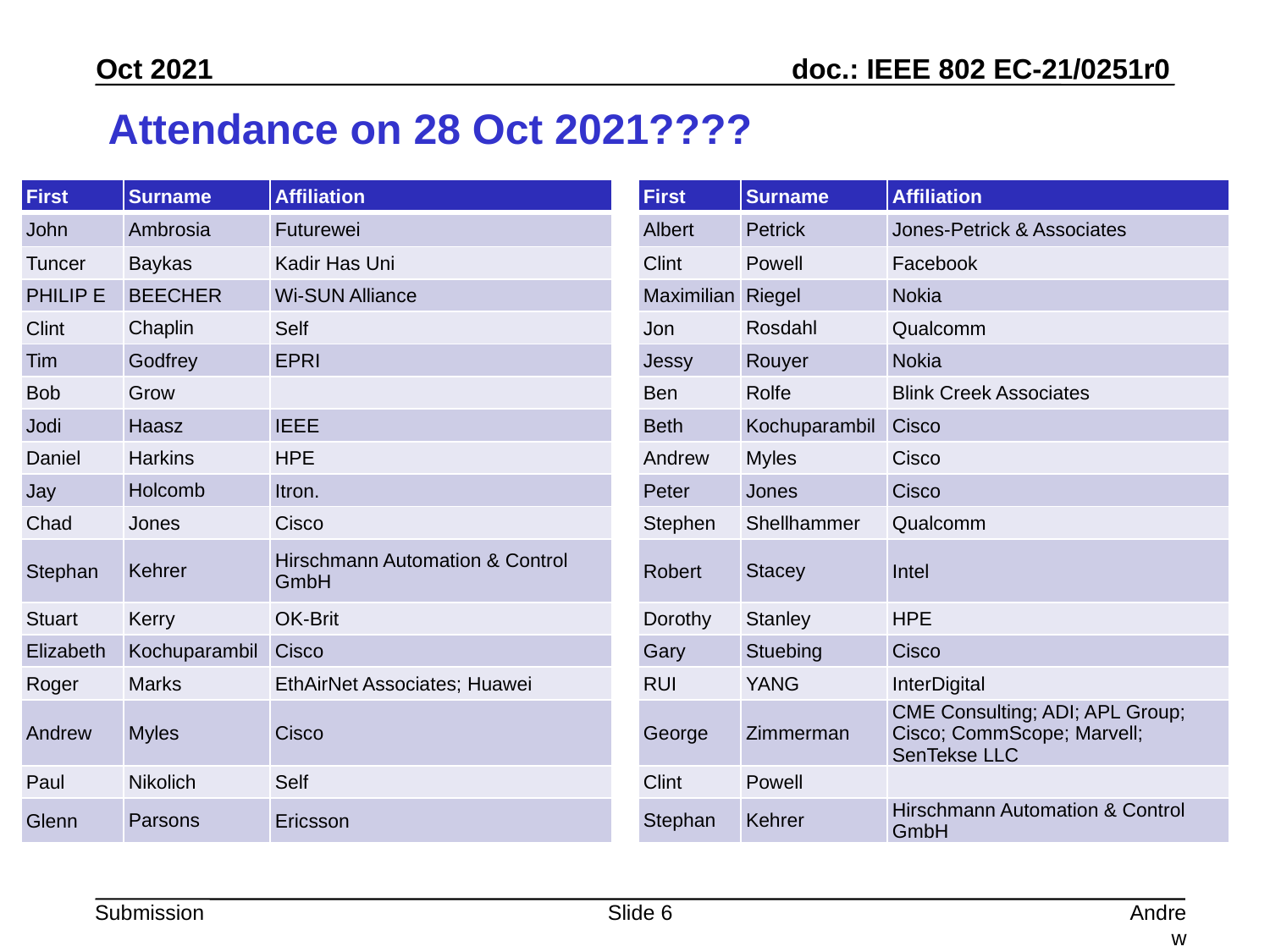

# Attendance on 28 Oct 2021????
| First | Surname | Affiliation |  | First | Surname | Affiliation |
| --- | --- | --- | --- | --- | --- | --- |
| John | Ambrosia | Futurewei |  | Albert | Petrick | Jones-Petrick & Associates |
| Tuncer | Baykas | Kadir Has Uni |  | Clint | Powell | Facebook |
| PHILIP E | BEECHER | Wi-SUN Alliance |  | Maximilian | Riegel | Nokia |
| Clint | Chaplin | Self |  | Jon | Rosdahl | Qualcomm |
| Tim | Godfrey | EPRI |  | Jessy | Rouyer | Nokia |
| Bob | Grow |  |  | Ben | Rolfe | Blink Creek Associates |
| Jodi | Haasz | IEEE |  | Beth | Kochuparambil | Cisco |
| Daniel | Harkins | HPE |  | Andrew | Myles | Cisco |
| Jay | Holcomb | Itron. |  | Peter | Jones | Cisco |
| Chad | Jones | Cisco |  | Stephen | Shellhammer | Qualcomm |
| Stephan | Kehrer | Hirschmann Automation & Control GmbH |  | Robert | Stacey | Intel |
| Stuart | Kerry | OK-Brit |  | Dorothy | Stanley | HPE |
| Elizabeth | Kochuparambil | Cisco |  | Gary | Stuebing | Cisco |
| Roger | Marks | EthAirNet Associates; Huawei |  | RUI | YANG | InterDigital |
| Andrew | Myles | Cisco |  | George | Zimmerman | CME Consulting; ADI; APL Group; Cisco; CommScope; Marvell; SenTekse LLC |
| Paul | Nikolich | Self |  | Clint | Powell |  |
| Glenn | Parsons | Ericsson |  | Stephan | Kehrer | Hirschmann Automation & Control GmbH |
Slide 6
Andrew Myles, Cisco